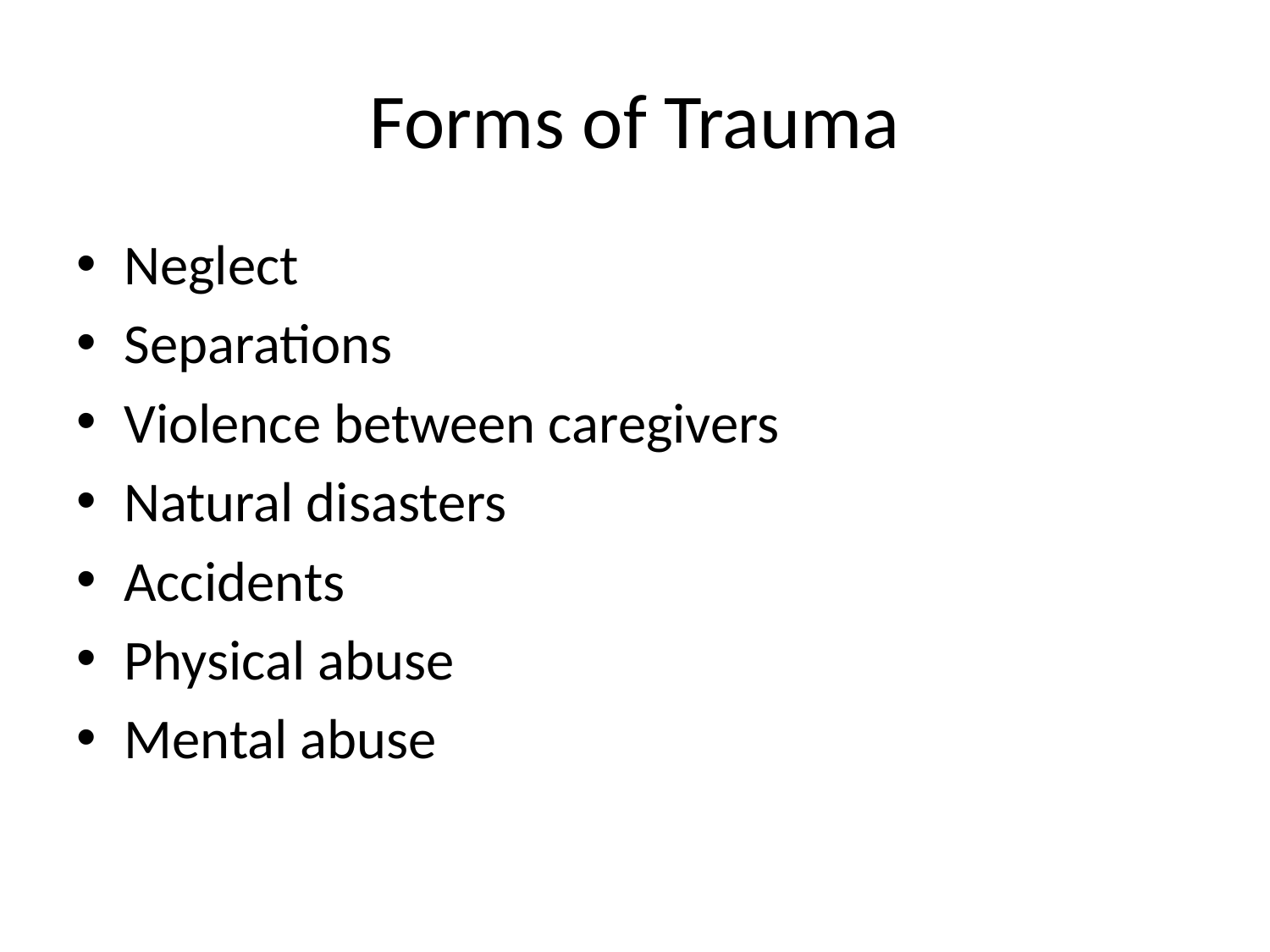

# Forms of Trauma
Neglect
Separations
Violence between caregivers
Natural disasters
Accidents
Physical abuse
Mental abuse